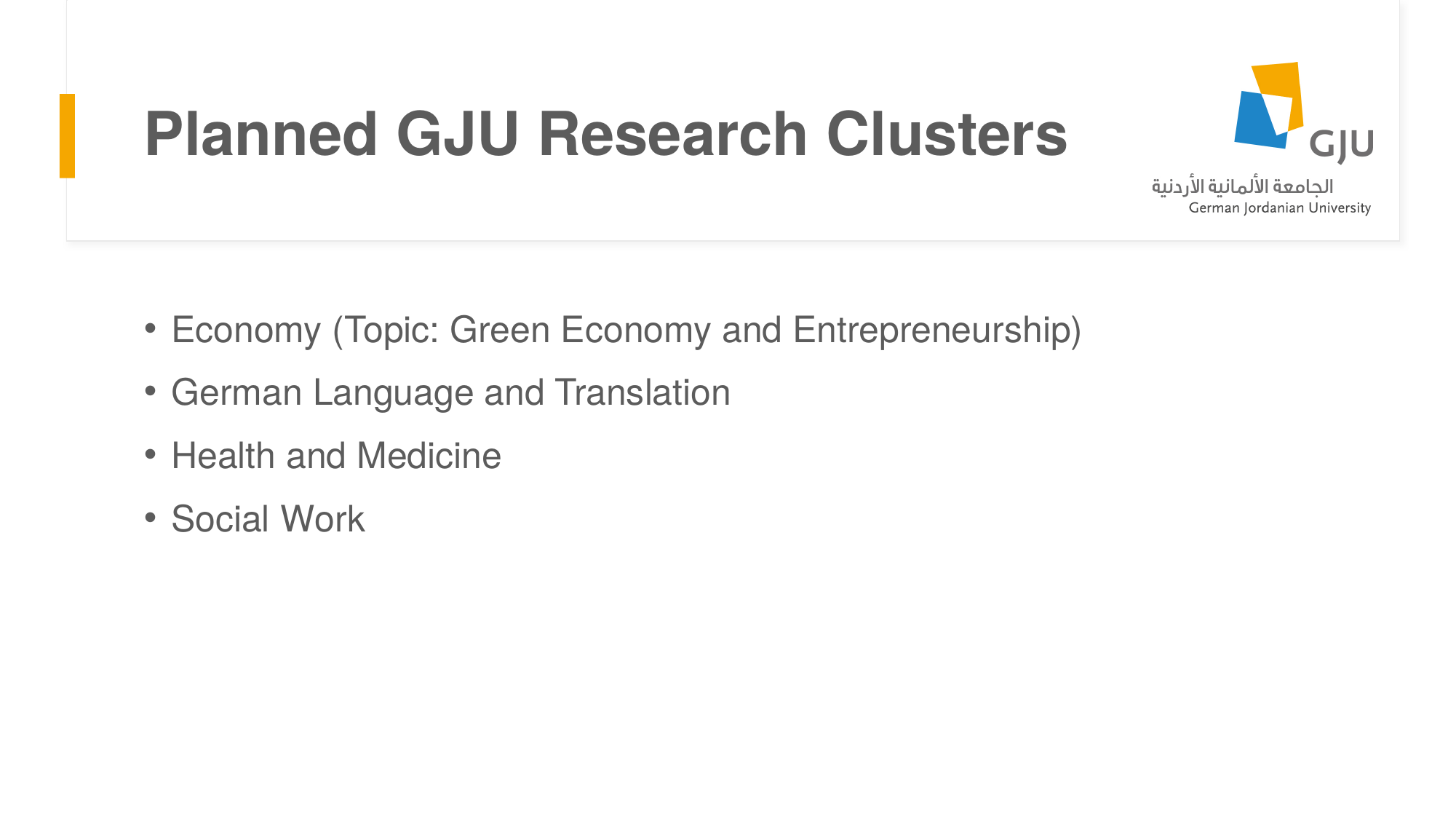

# Planned GJU Research Clusters
Economy (Topic: Green Economy and Entrepreneurship)
German Language and Translation
Health and Medicine
Social Work